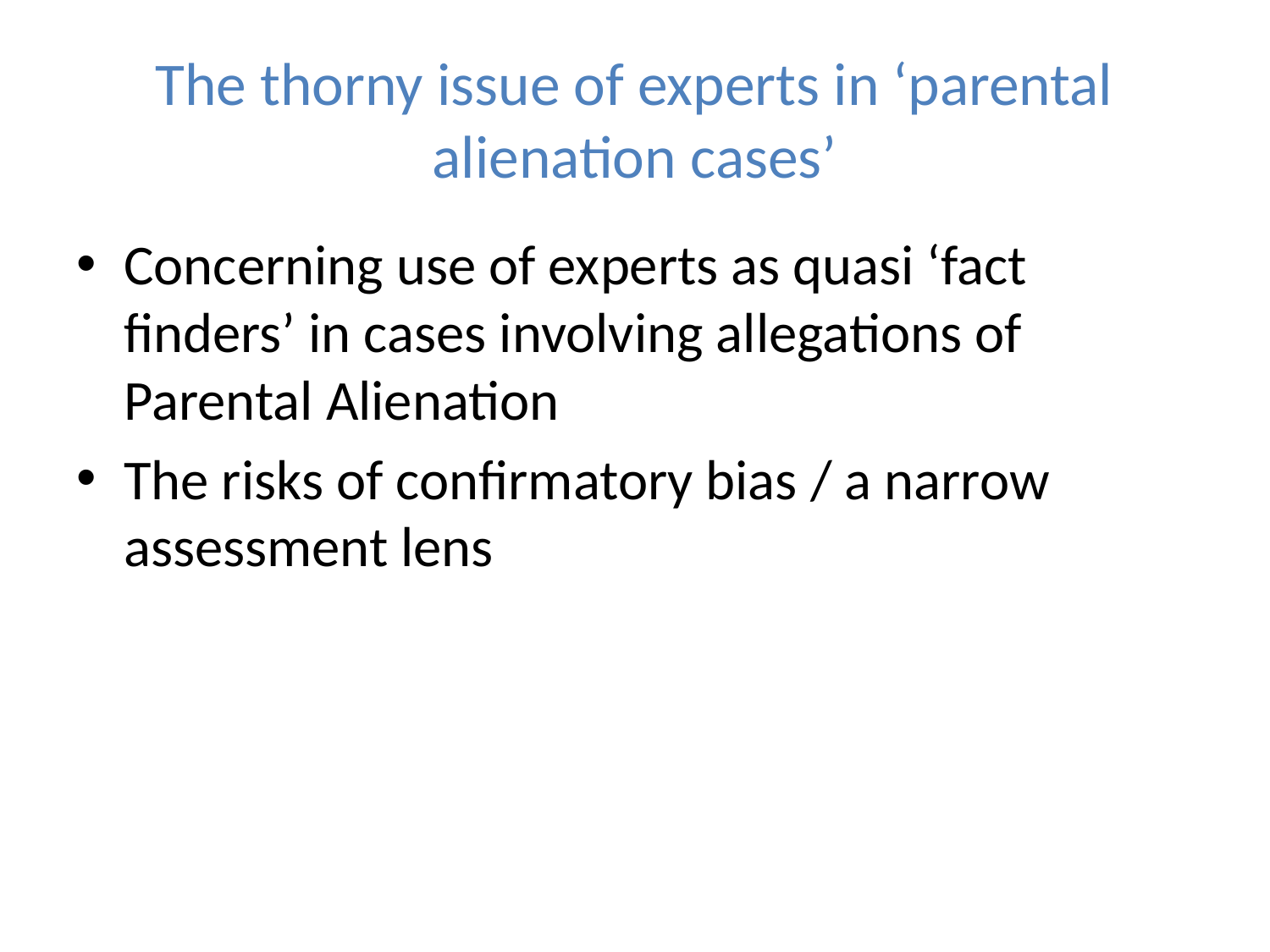

# The thorny issue of experts in ‘parental alienation cases’
Concerning use of experts as quasi ‘fact finders’ in cases involving allegations of Parental Alienation
The risks of confirmatory bias / a narrow assessment lens